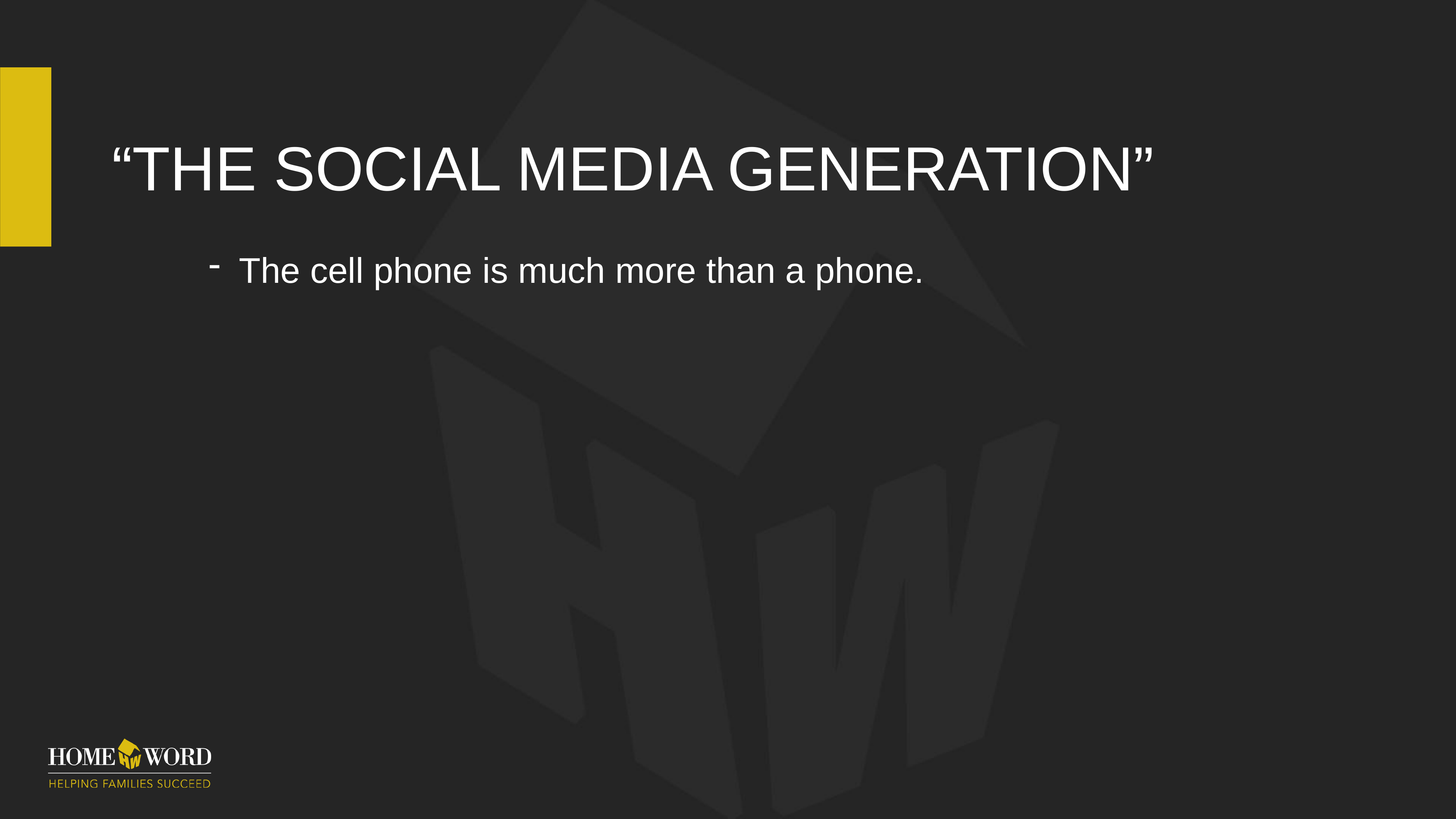

# “The Social Media Generation”
The cell phone is much more than a phone.